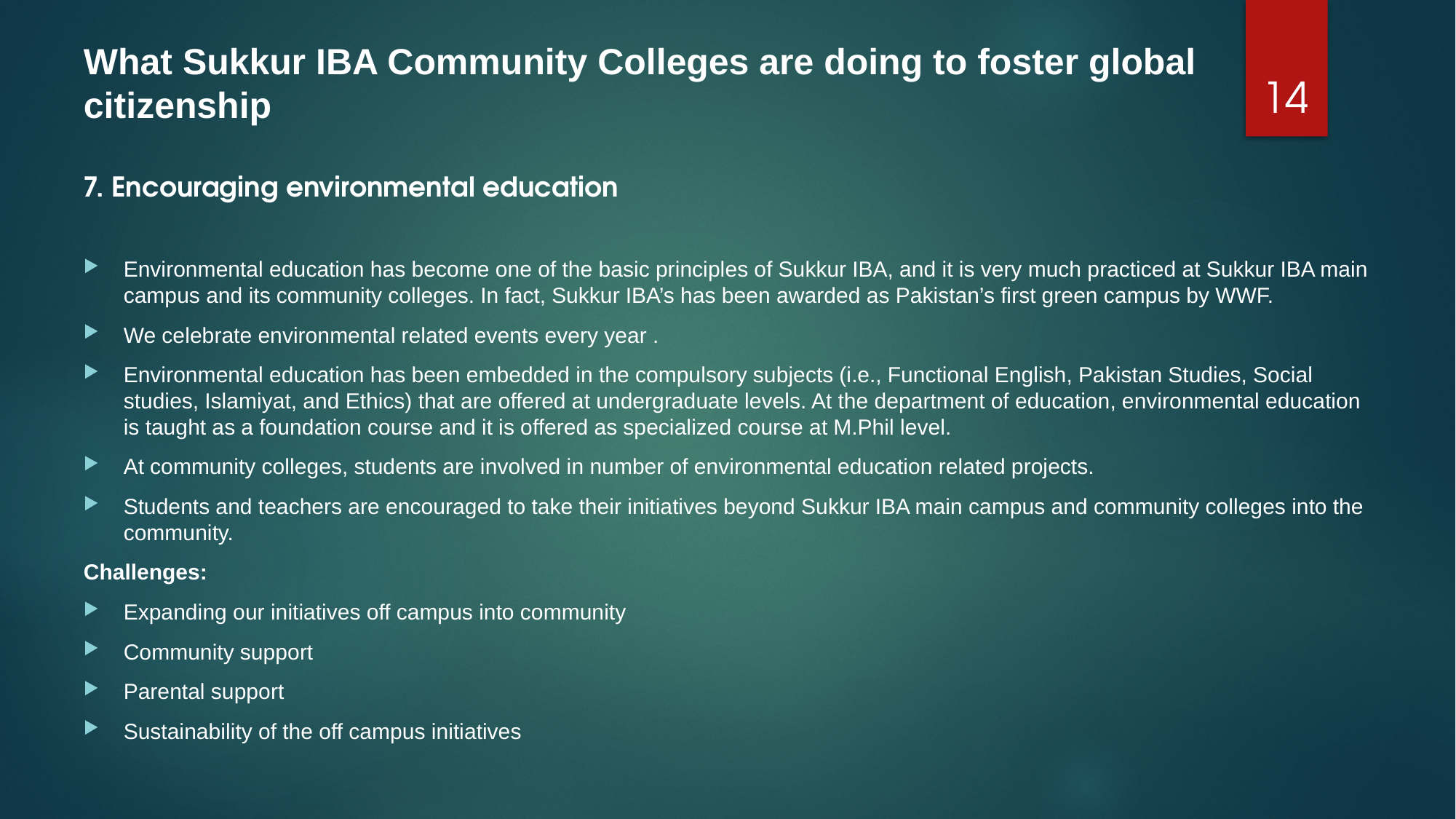

# What Sukkur IBA Community Colleges are doing to foster global citizenship
14
7. Encouraging environmental education

Environmental education has become one of the basic principles of Sukkur IBA, and it is very much practiced at Sukkur IBA main campus and its community colleges. In fact, Sukkur IBA’s has been awarded as Pakistan’s first green campus by WWF.
We celebrate environmental related events every year .
Environmental education has been embedded in the compulsory subjects (i.e., Functional English, Pakistan Studies, Social studies, Islamiyat, and Ethics) that are offered at undergraduate levels. At the department of education, environmental education is taught as a foundation course and it is offered as specialized course at M.Phil level.
At community colleges, students are involved in number of environmental education related projects.
Students and teachers are encouraged to take their initiatives beyond Sukkur IBA main campus and community colleges into the community.
Challenges:
Expanding our initiatives off campus into community
Community support
Parental support
Sustainability of the off campus initiatives